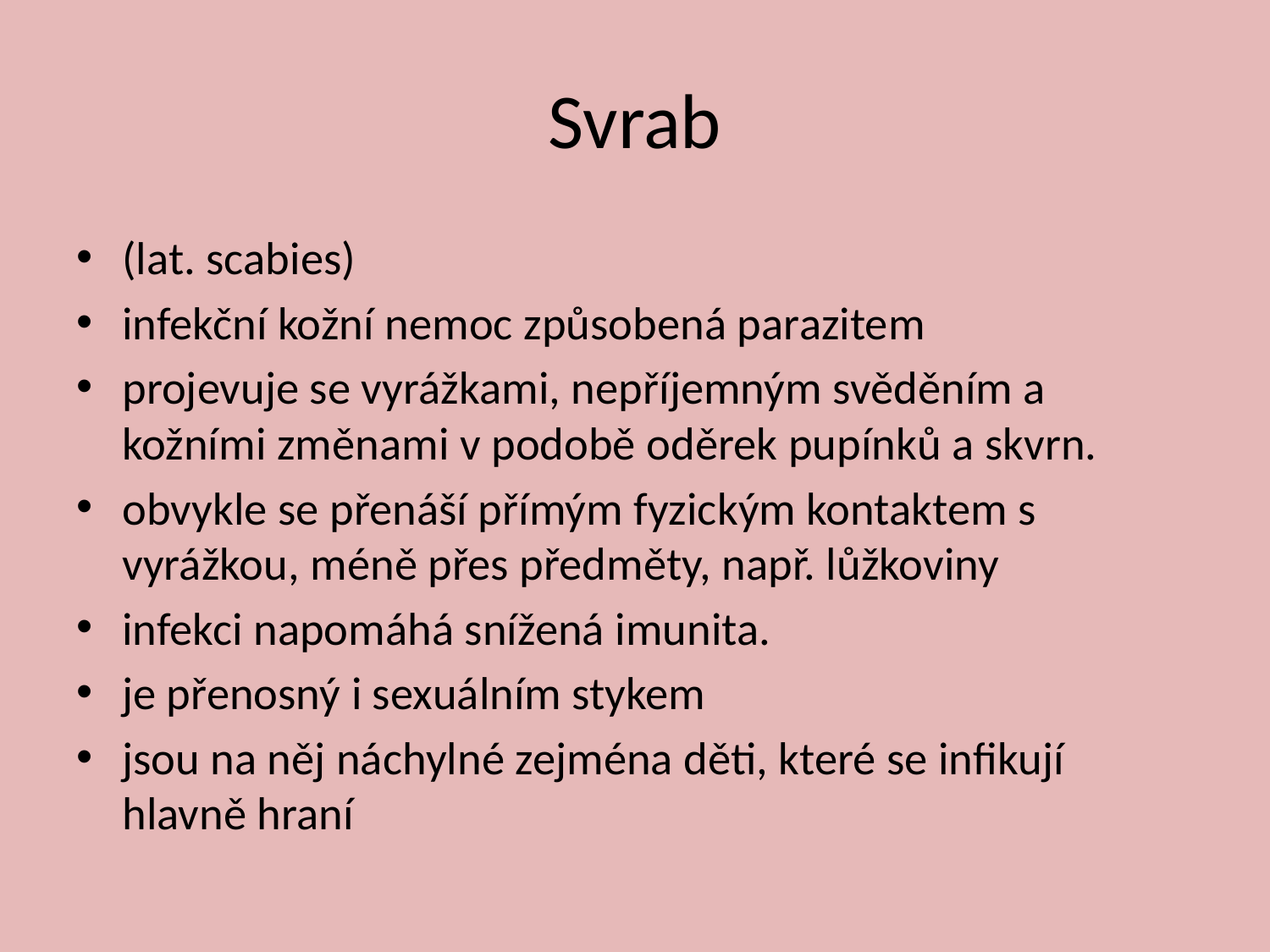

# Svrab
(lat. scabies)
infekční kožní nemoc způsobená parazitem
projevuje se vyrážkami, nepříjemným svěděním a kožními změnami v podobě oděrek pupínků a skvrn.
obvykle se přenáší přímým fyzickým kontaktem s vyrážkou, méně přes předměty, např. lůžkoviny
infekci napomáhá snížená imunita.
je přenosný i sexuálním stykem
jsou na něj náchylné zejména děti, které se infikují hlavně hraní